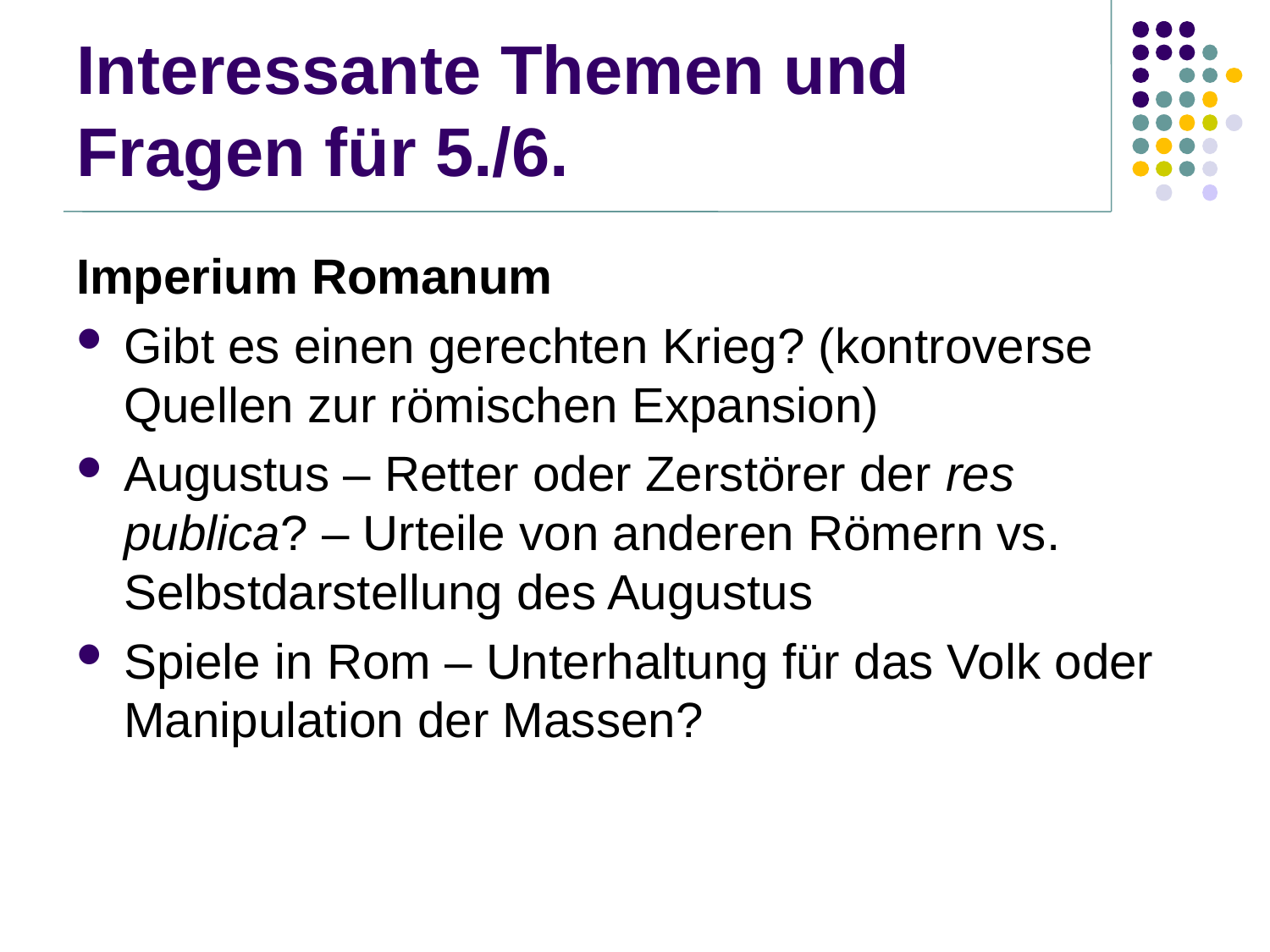

# Interessante Themen und Fragen für 5./6.
Imperium Romanum
Gibt es einen gerechten Krieg? (kontroverse Quellen zur römischen Expansion)
Augustus – Retter oder Zerstörer der res publica? – Urteile von anderen Römern vs. Selbstdarstellung des Augustus
Spiele in Rom – Unterhaltung für das Volk oder Manipulation der Massen?